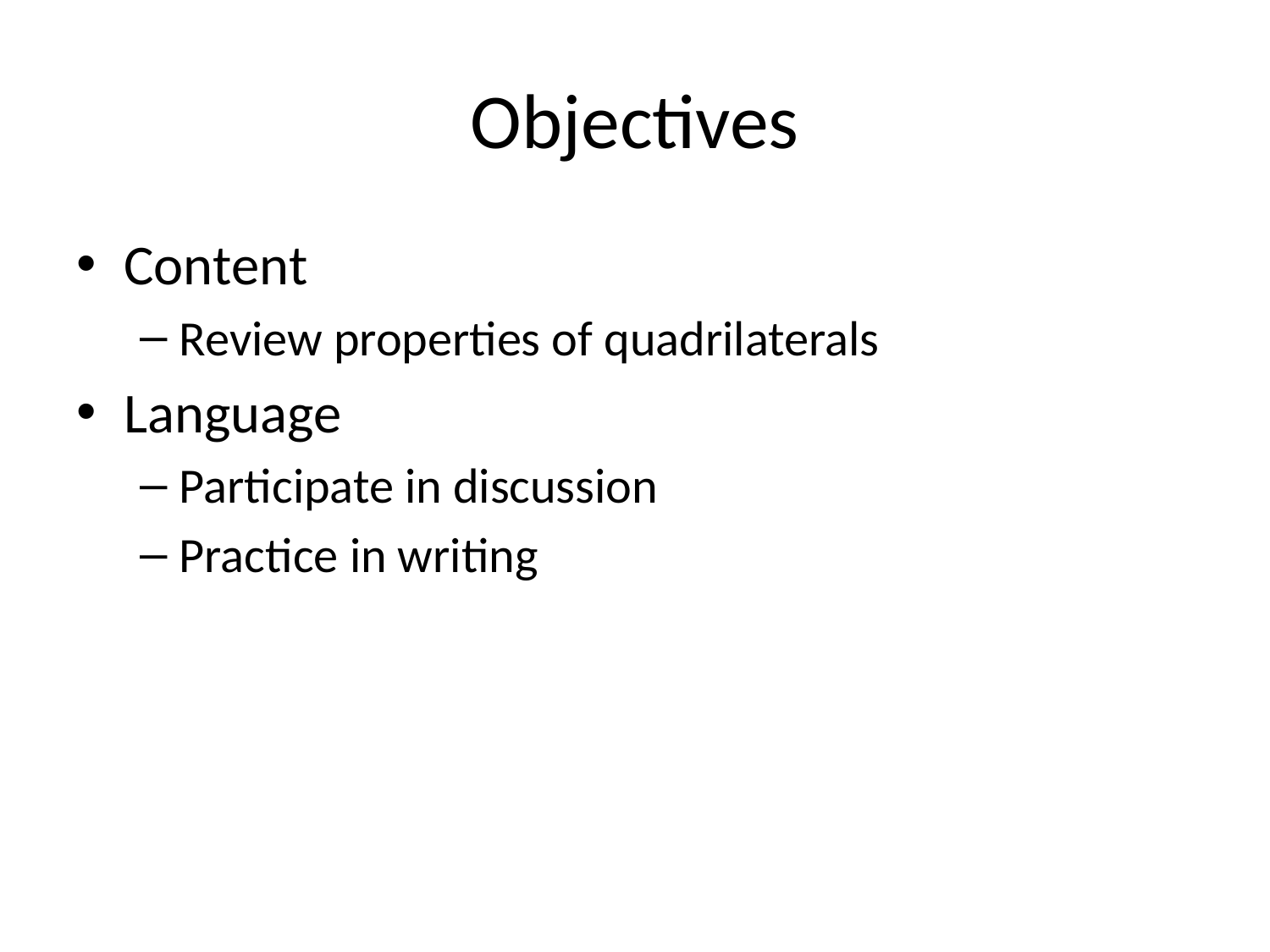

# Objectives
Content
Review properties of quadrilaterals
Language
Participate in discussion
Practice in writing